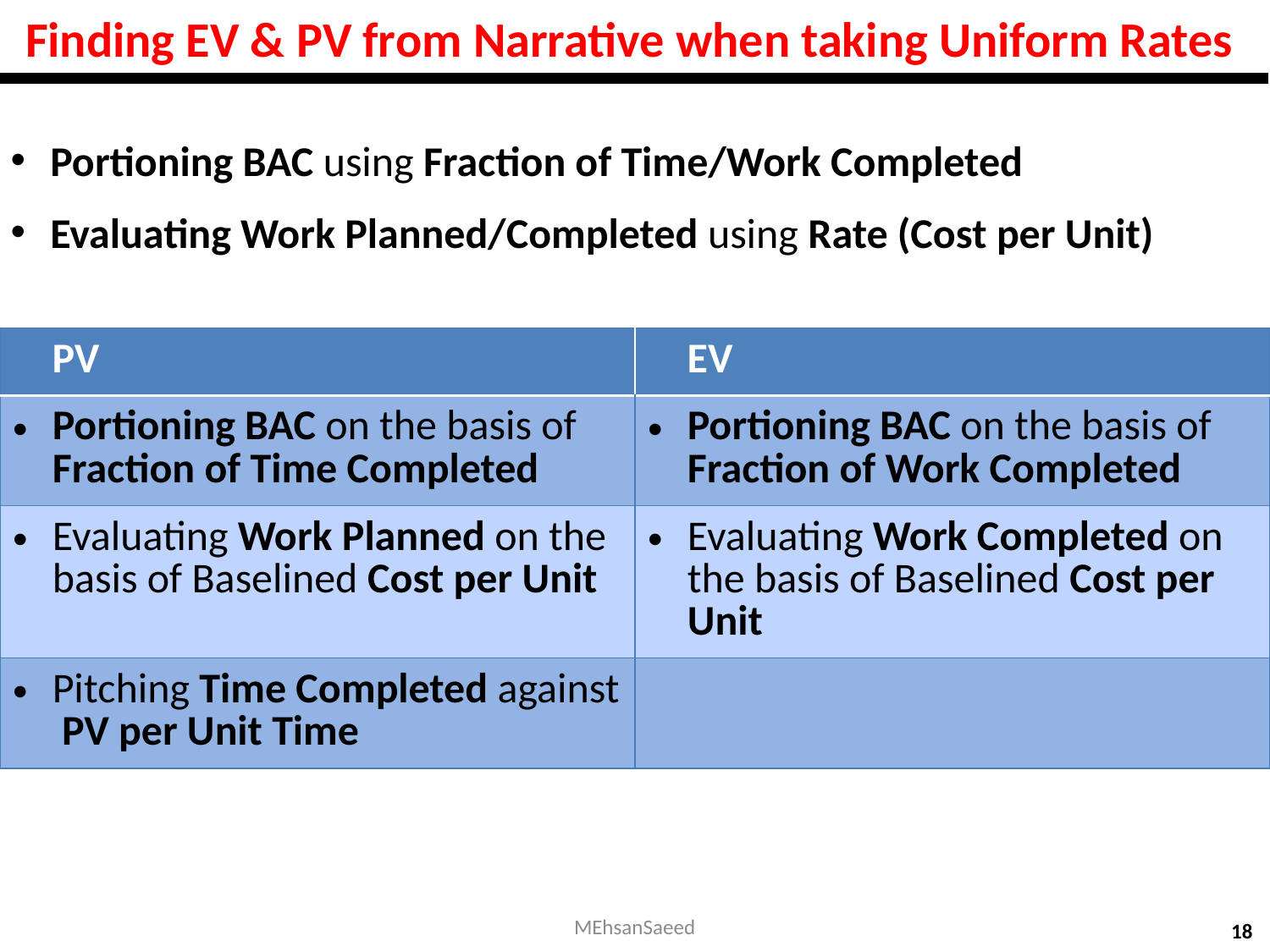

# Finding EV & PV from Narrative when taking Uniform Rates
Portioning BAC using Fraction of Time/Work Completed
Evaluating Work Planned/Completed using Rate (Cost per Unit)
| PV | EV |
| --- | --- |
| Portioning BAC on the basis of Fraction of Time Completed | Portioning BAC on the basis of Fraction of Work Completed |
| Evaluating Work Planned on the basis of Baselined Cost per Unit | Evaluating Work Completed on the basis of Baselined Cost per Unit |
| Pitching Time Completed against PV per Unit Time |  |

MEhsanSaeed
18